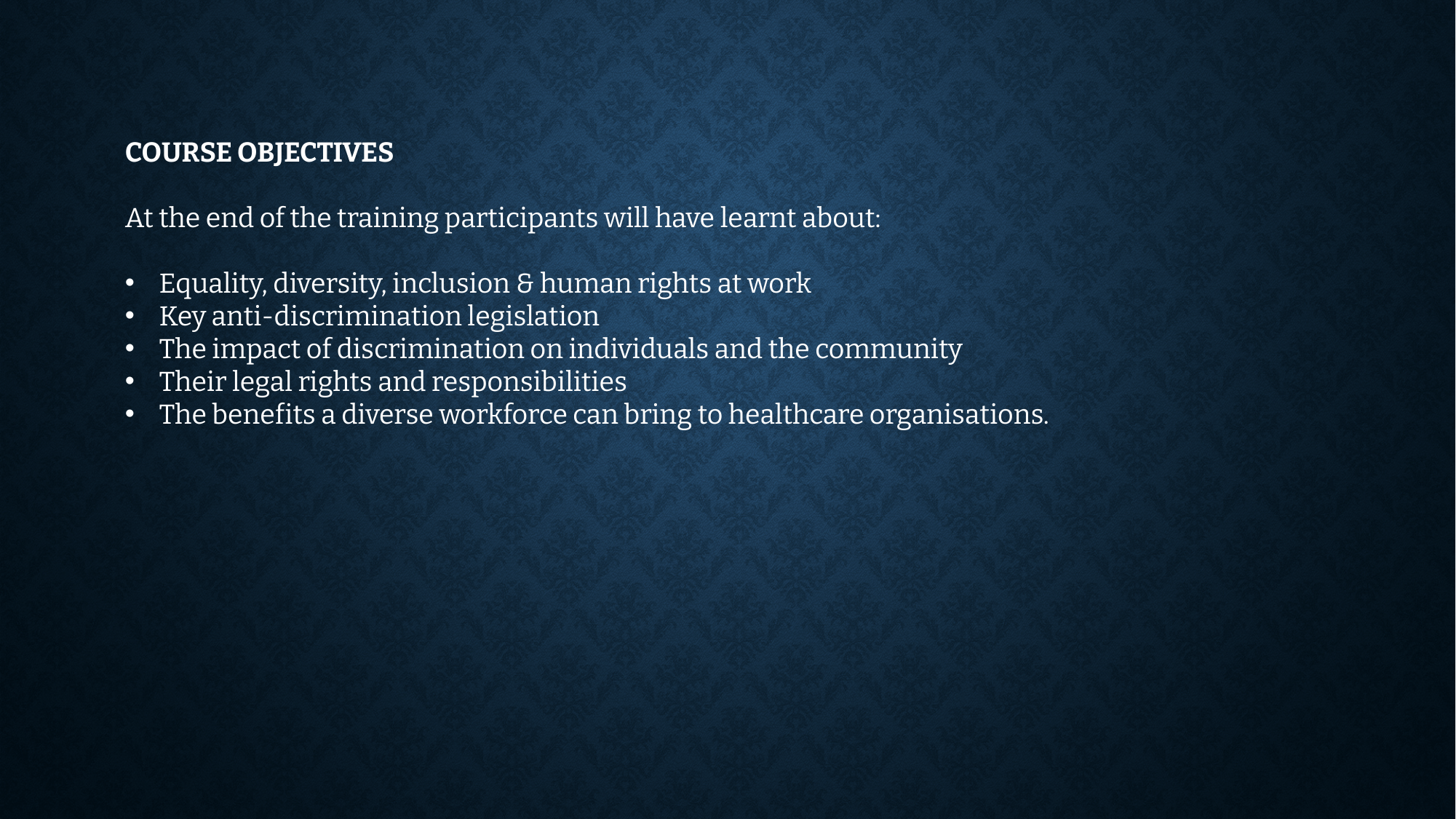

COURSE OBJECTIVES

At the end of the training participants will have learnt about:

Equality, diversity, inclusion & human rights at work
Key anti-discrimination legislation
The impact of discrimination on individuals and the community
Their legal rights and responsibilities
The benefits a diverse workforce can bring to healthcare organisations.